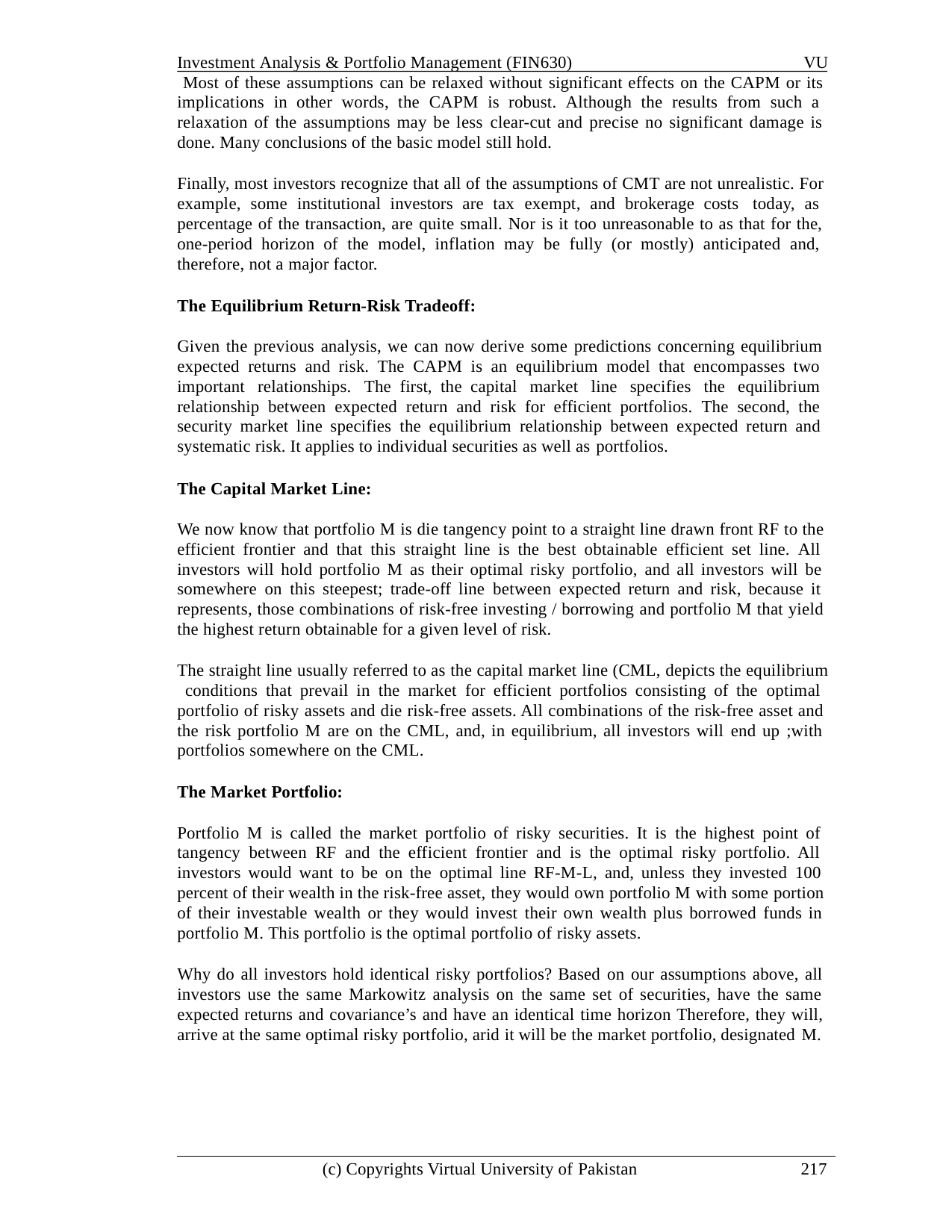

Investment Analysis & Portfolio Management (FIN630)	VU  Most of these assumptions can be relaxed without significant effects on the CAPM or its  implications in other words, the CAPM is robust. Although the results from such a  relaxation of the assumptions may be less clear-cut and precise no significant damage is  done. Many conclusions of the basic model still hold.

Finally, most investors recognize that all of the assumptions of CMT are not unrealistic. For  example, some institutional investors are tax exempt, and brokerage costs today, as  percentage of the transaction, are quite small. Nor is it too unreasonable to as that for the,  one-period horizon of the model, inflation may be fully (or mostly) anticipated and,  therefore, not a major factor.

The Equilibrium Return-Risk Tradeoff:

Given the previous analysis, we can now derive some predictions concerning equilibrium  expected returns and risk. The CAPM is an equilibrium model that encompasses two  important relationships. The first, the capital market line specifies the equilibrium  relationship between expected return and risk for efficient portfolios. The second, the  security market line specifies the equilibrium relationship between expected return and  systematic risk. It applies to individual securities as well as portfolios.

The Capital Market Line:

We now know that portfolio M is die tangency point to a straight line drawn front RF to the  efficient frontier and that this straight line is the best obtainable efficient set line. All  investors will hold portfolio M as their optimal risky portfolio, and all investors will be  somewhere on this steepest; trade-off line between expected return and risk, because it  represents, those combinations of risk-free investing / borrowing and portfolio M that yield  the highest return obtainable for a given level of risk.

The straight line usually referred to as the capital market line (CML, depicts the equilibrium  conditions that prevail in the market for efficient portfolios consisting of the optimal  portfolio of risky assets and die risk-free assets. All combinations of the risk-free asset and  the risk portfolio M are on the CML, and, in equilibrium, all investors will end up ;with  portfolios somewhere on the CML.

The Market Portfolio:

Portfolio M is called the market portfolio of risky securities. It is the highest point of  tangency between RF and the efficient frontier and is the optimal risky portfolio. All  investors would want to be on the optimal line RF-M-L, and, unless they invested 100  percent of their wealth in the risk-free asset, they would own portfolio M with some portion  of their investable wealth or they would invest their own wealth plus borrowed funds in  portfolio M. This portfolio is the optimal portfolio of risky assets.

Why do all investors hold identical risky portfolios? Based on our assumptions above, all  investors use the same Markowitz analysis on the same set of securities, have the same  expected returns and covariance’s and have an identical time horizon Therefore, they will,  arrive at the same optimal risky portfolio, arid it will be the market portfolio, designated M.

(c) Copyrights Virtual University of Pakistan
217